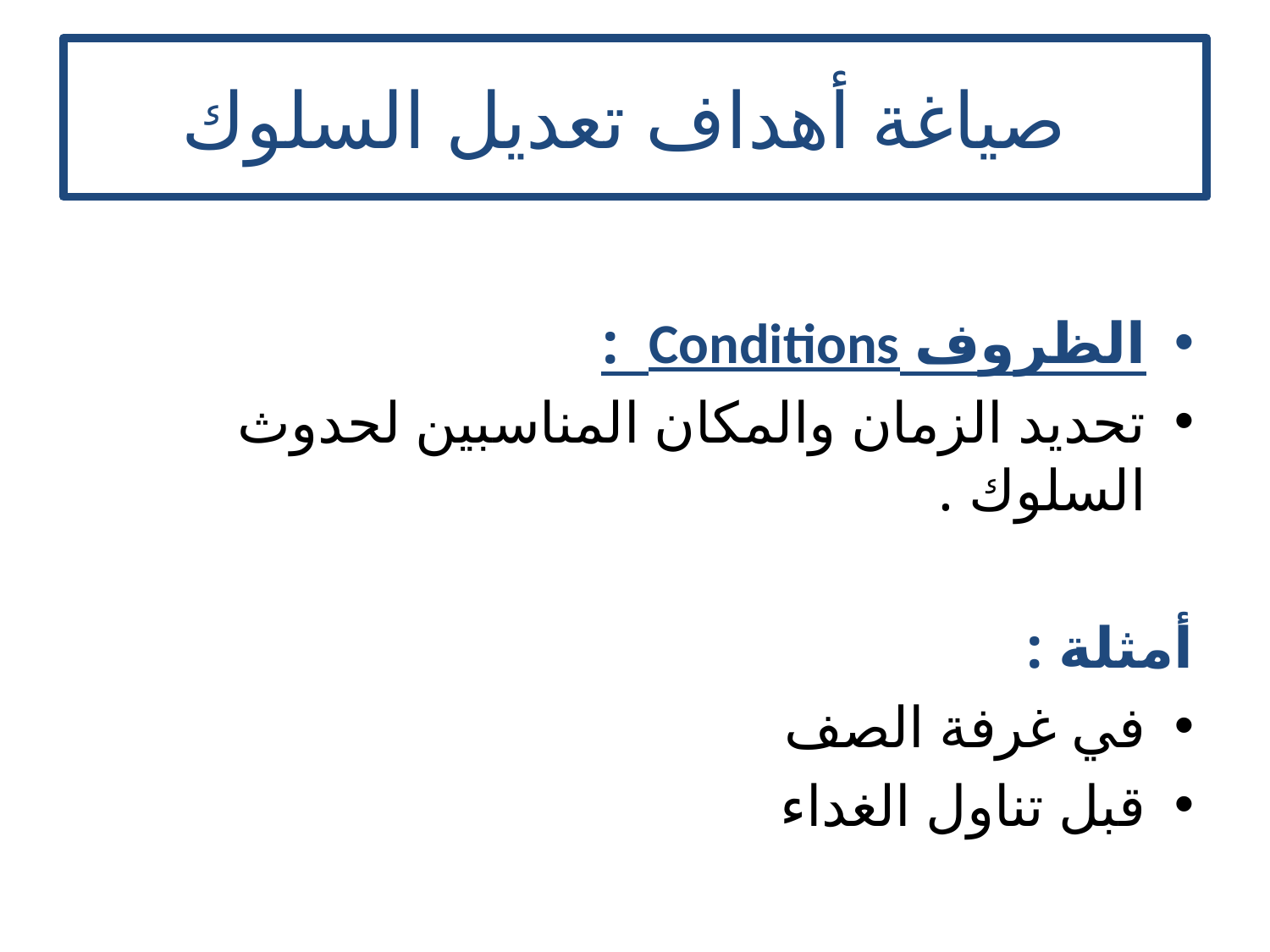

# صياغة أهداف تعديل السلوك

الظروف Conditions  :
تحديد الزمان والمكان المناسبين لحدوث السلوك .

أمثلة :
في غرفة الصف
قبل تناول الغداء